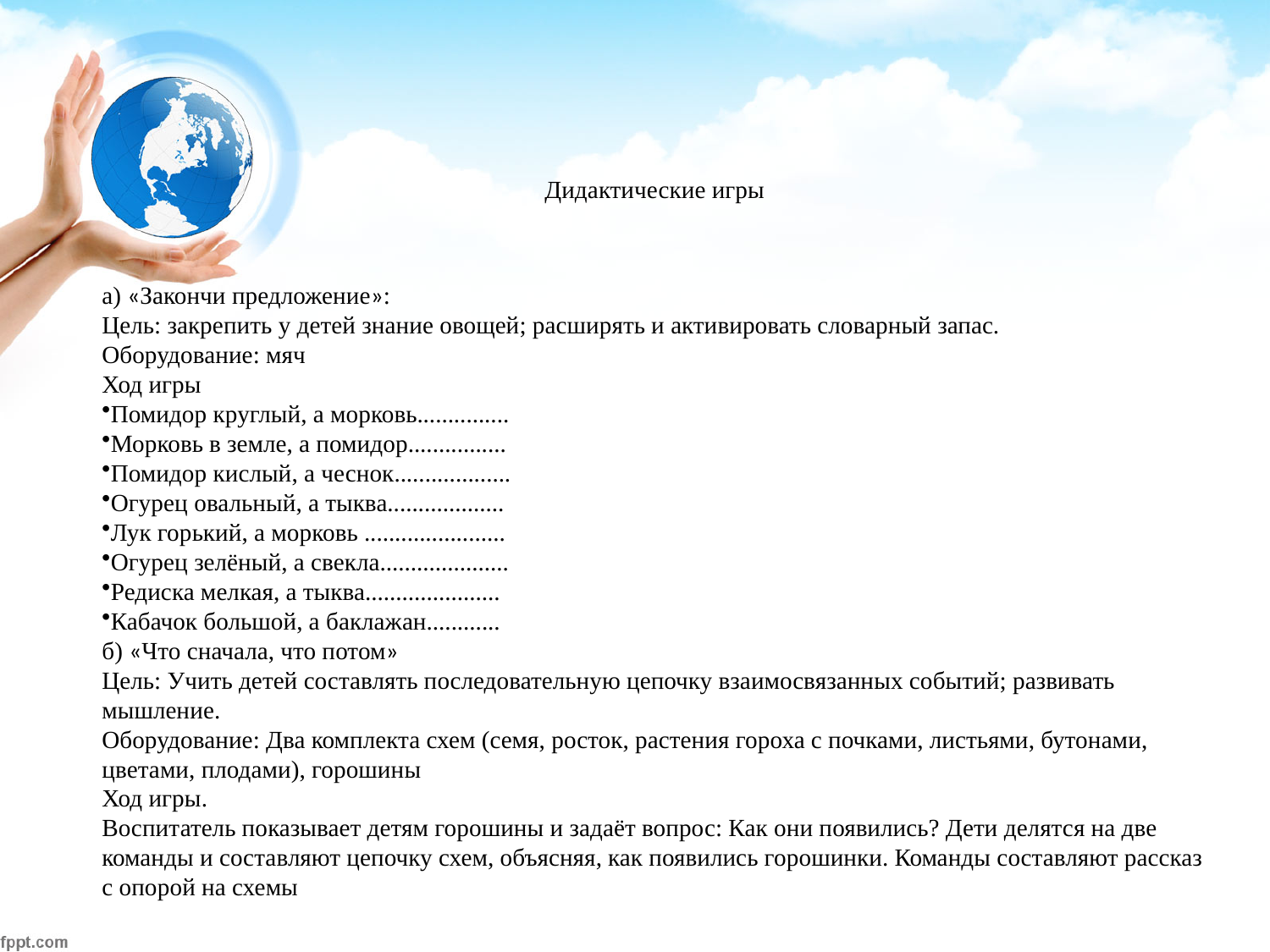

Дидактические игры

а) «Закончи предложение»:
Цель: закрепить у детей знание овощей; расширять и активировать словарный запас.
Оборудование: мяч
Ход игры
Помидор круглый, а морковь...............
Морковь в земле, а помидор................
Помидор кислый, а чеснок...................
Огурец овальный, а тыква...................
Лук горький, а морковь .......................
Огурец зелёный, а свекла.....................
Редиска мелкая, а тыква......................
Кабачок большой, а баклажан............
б) «Что сначала, что потом»
Цель: Учить детей составлять последовательную цепочку взаимосвязанных событий; развивать мышление.
Оборудование: Два комплекта схем (семя, росток, растения гороха с почками, листьями, бутонами, цветами, плодами), горошины
Ход игры.
Воспитатель показывает детям горошины и задаёт вопрос: Как они появились? Дети делятся на две команды и составляют цепочку схем, объясняя, как появились горошинки. Команды составляют рассказ с опорой на схемы